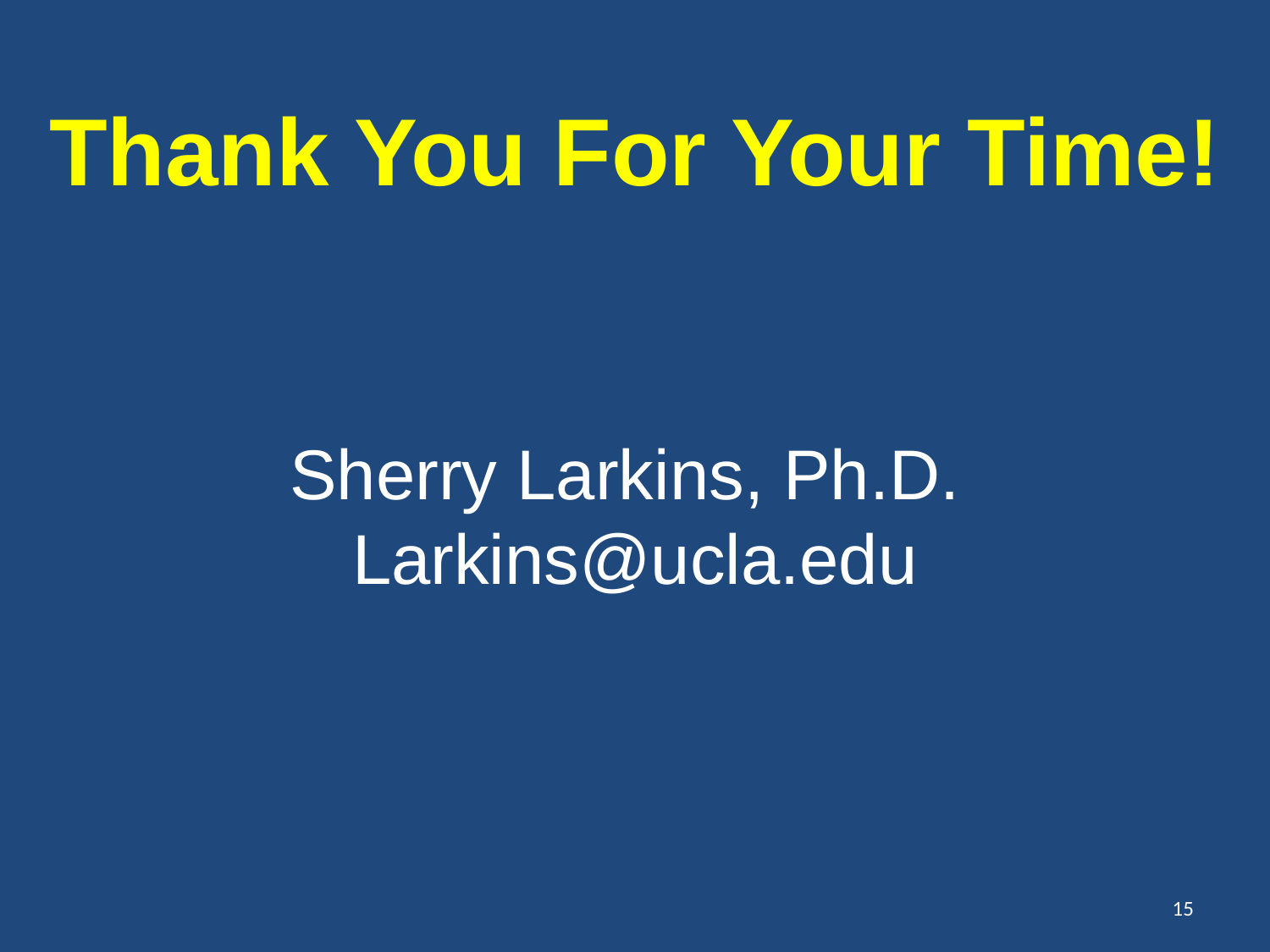

Thank You For Your Time!

Sherry Larkins, Ph.D.
Larkins@ucla.edu

15